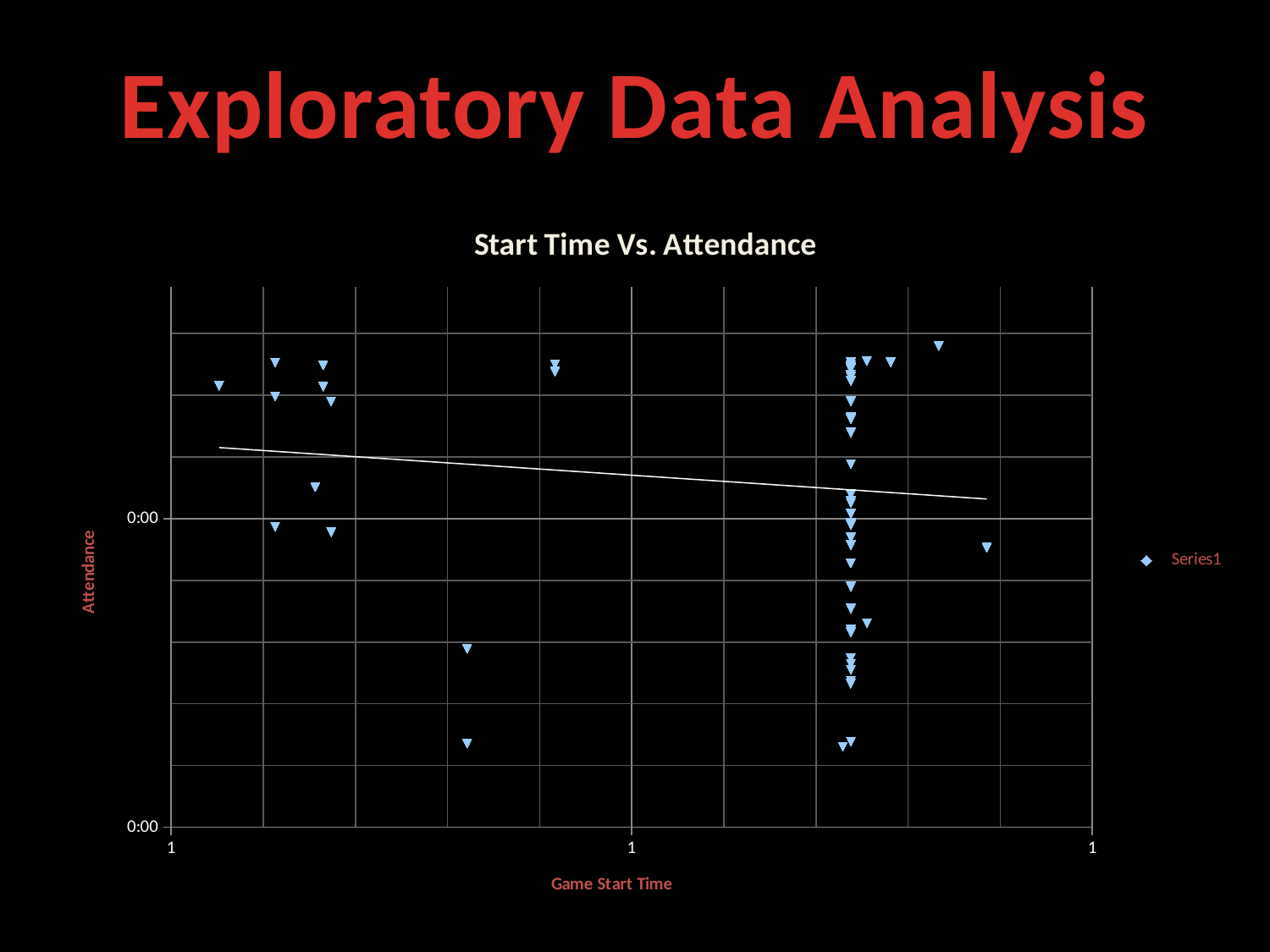

# Exploratory Data Analysis

### Chart: Start Time Vs. Attendance

| Category |  |  |
|---|---|---|